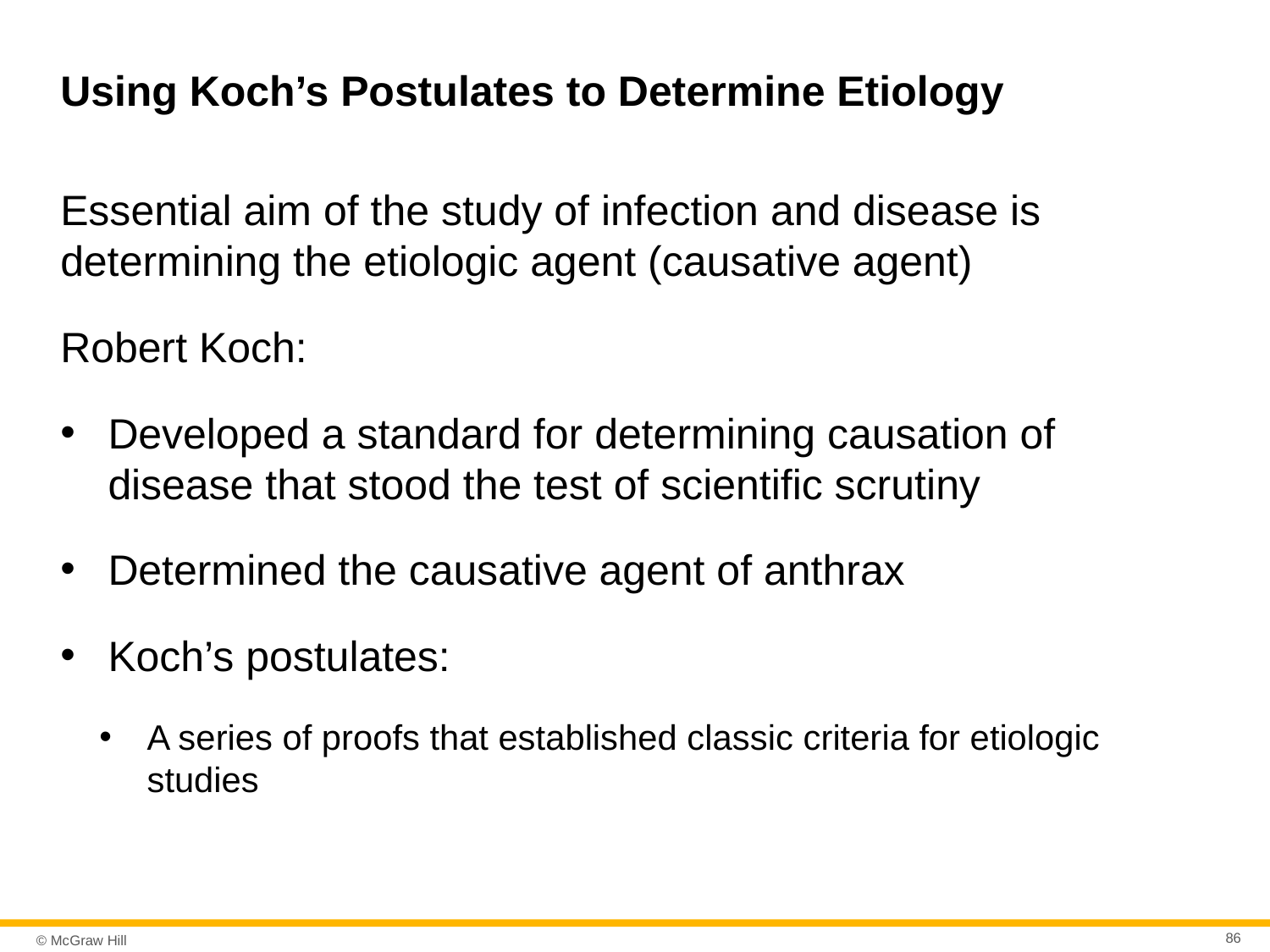

# Using Koch’s Postulates to Determine Etiology
Essential aim of the study of infection and disease is determining the etiologic agent (causative agent)
Robert Koch:
Developed a standard for determining causation of disease that stood the test of scientific scrutiny
Determined the causative agent of anthrax
Koch’s postulates:
A series of proofs that established classic criteria for etiologic studies